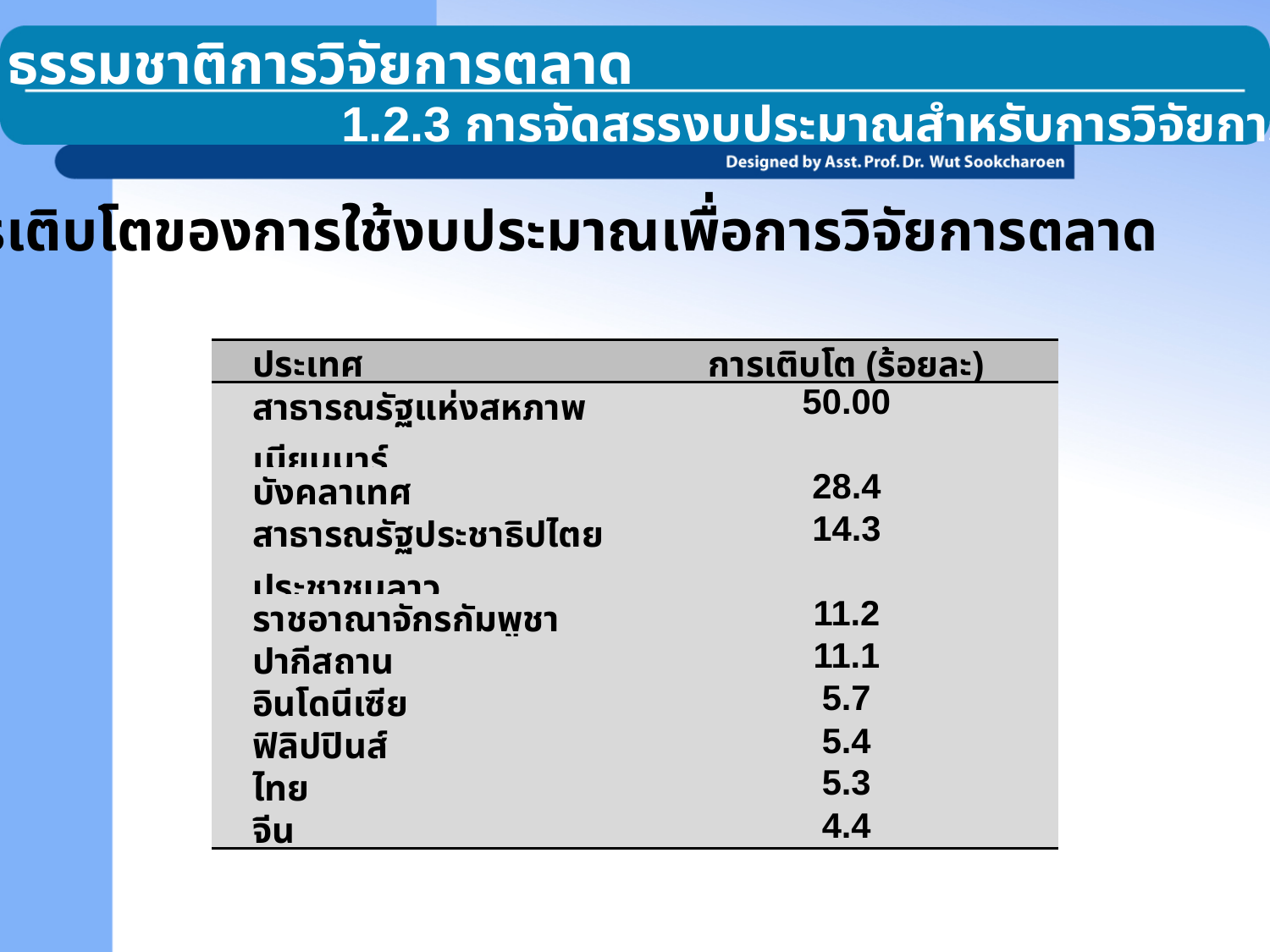

1.2 ธรรมชาติการวิจัยการตลาด
1.2.3 การจัดสรรงบประมาณสำหรับการวิจัยการตลาด
การเติบโตของการใช้งบประมาณเพื่อการวิจัยการตลาด
|  |  |
| --- | --- |
| ประเทศ | การเติบโต (ร้อยละ) |
| สาธารณรัฐแห่งสหภาพเมียนมาร์ | 50.00 |
| บังคลาเทศ | 28.4 |
| สาธารณรัฐประชาธิปไตยประชาชนลาว | 14.3 |
| ราชอาณาจักรกัมพูชา | 11.2 |
| ปากีสถาน | 11.1 |
| อินโดนีเซีย | 5.7 |
| ฟิลิปปินส์ | 5.4 |
| ไทย | 5.3 |
| จีน | 4.4 |